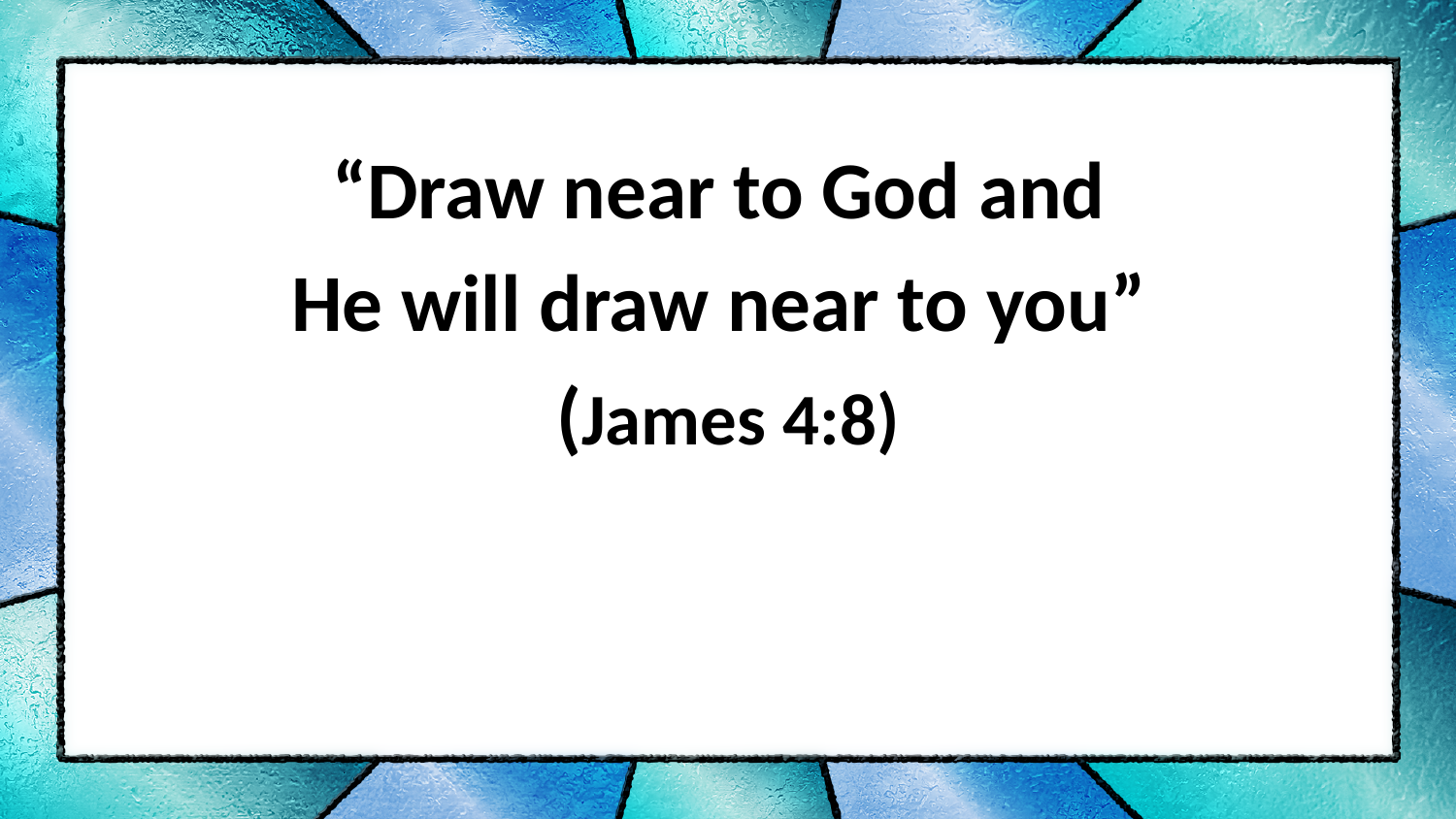

“Draw near to God and
He will draw near to you”
(James 4:8)